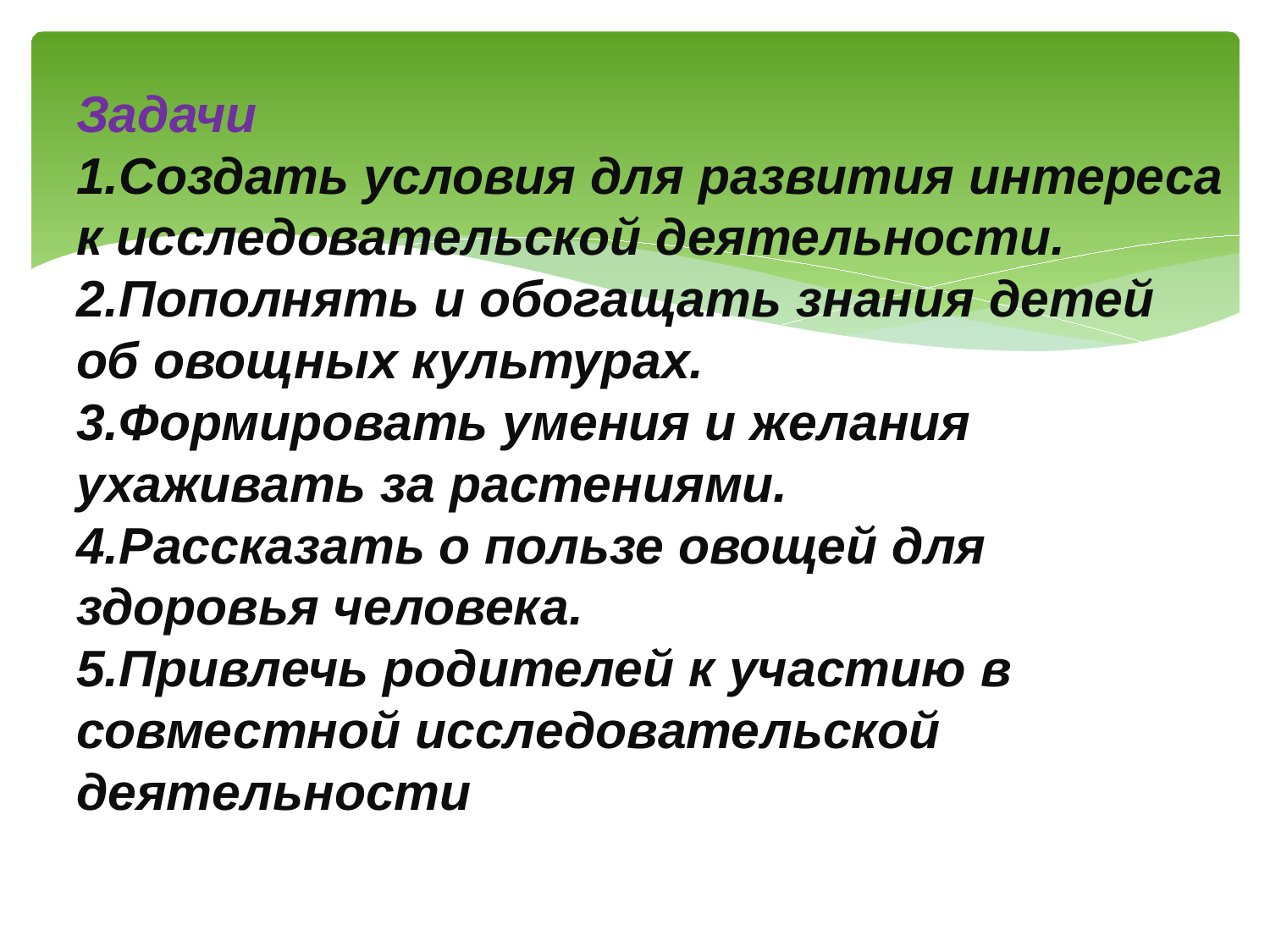

# Задачи 1.Создать условия для развития интереса к исследовательской деятельности. 2.Пополнять и обогащать знания детей об овощных культурах. 3.Формировать умения и желания ухаживать за растениями. 4.Рассказать о пользе овощей для здоровья человека. 5.Привлечь родителей к участию в совместной исследовательской деятельности